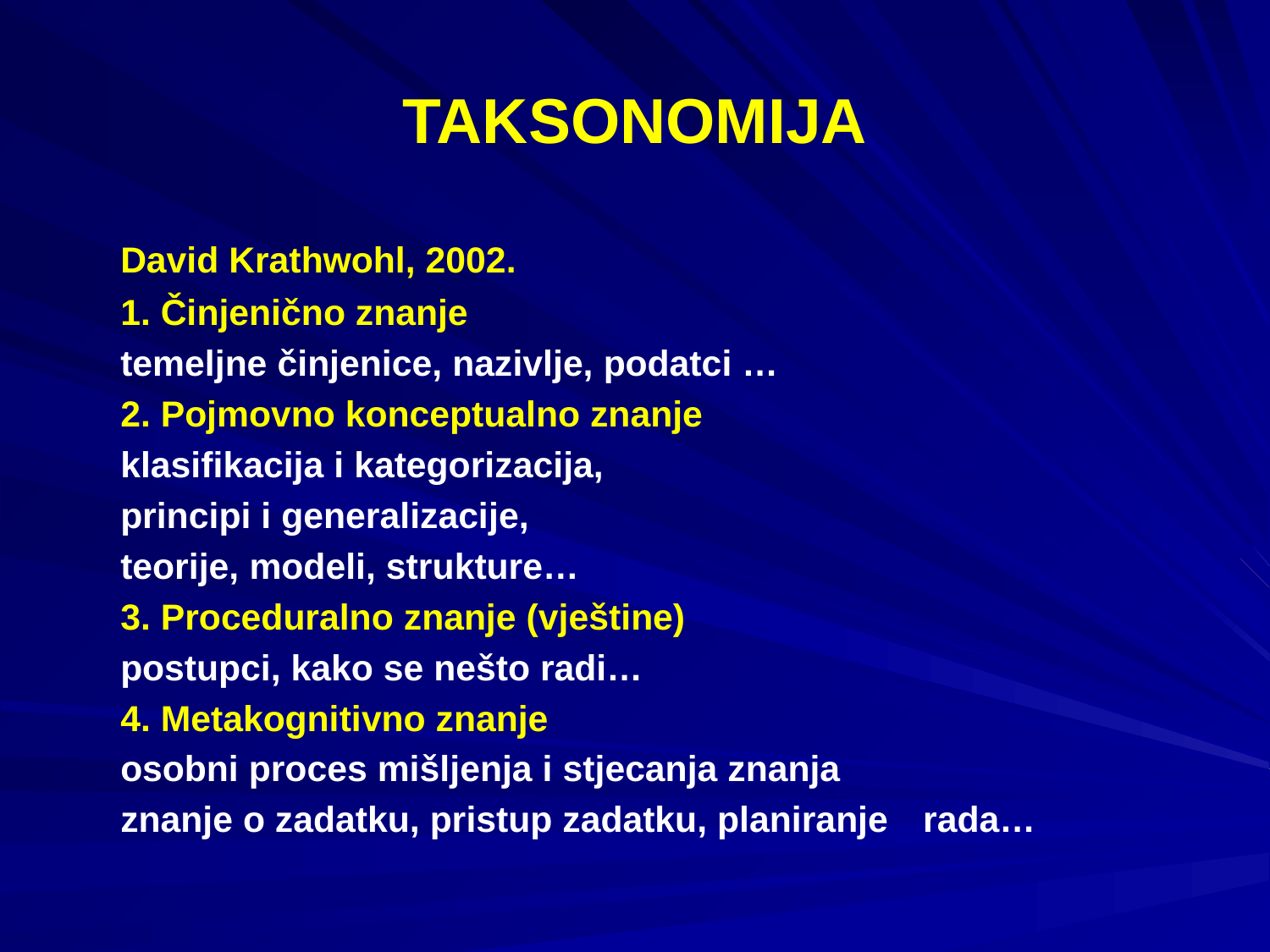

# TAKSONOMIJA
	David Krathwohl, 2002.
		1. Činjenično znanje
			temeljne činjenice, nazivlje, podatci …
		2. Pojmovno konceptualno znanje
			klasifikacija i kategorizacija,
			principi i generalizacije,
			teorije, modeli, strukture…
		3. Proceduralno znanje (vještine)
			postupci, kako se nešto radi…
		4. Metakognitivno znanje
			osobni proces mišljenja i stjecanja znanja
			znanje o zadatku, pristup zadatku, planiranje 		rada…